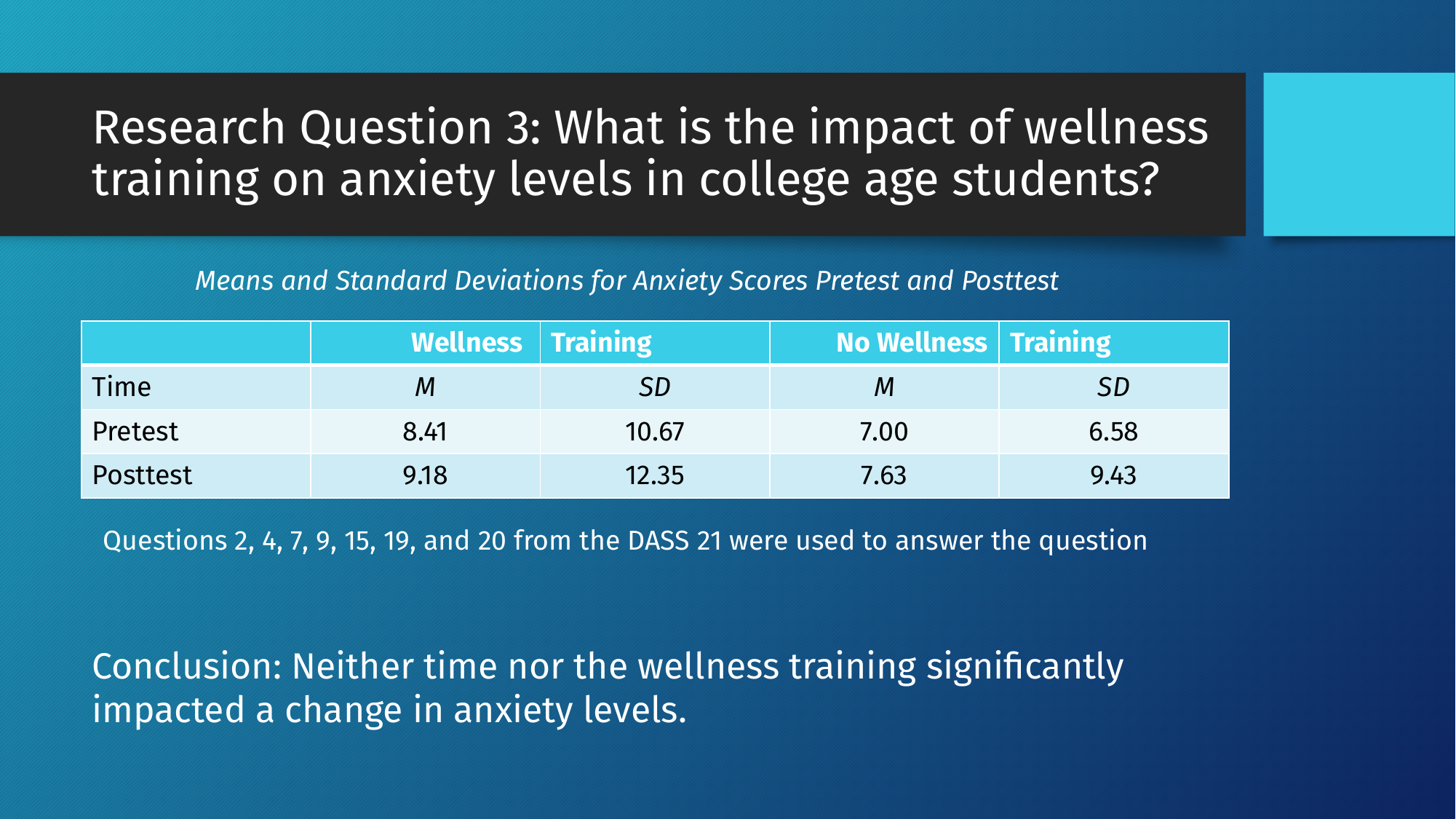

# Research Question 3: What is the impact of wellness training on anxiety levels in college age students?
Means and Standard Deviations for Anxiety Scores Pretest and Posttest
|  | Wellness | Training | No Wellness | Training |
| --- | --- | --- | --- | --- |
| Time | M | SD | M | SD |
| Pretest | 8.41 | 10.67 | 7.00 | 6.58 |
| Posttest | 9.18 | 12.35 | 7.63 | 9.43 |
Questions 2, 4, 7, 9, 15, 19, and 20 from the DASS 21 were used to answer the question

Conclusion: Neither time nor the wellness training significantly impacted a change in anxiety levels.